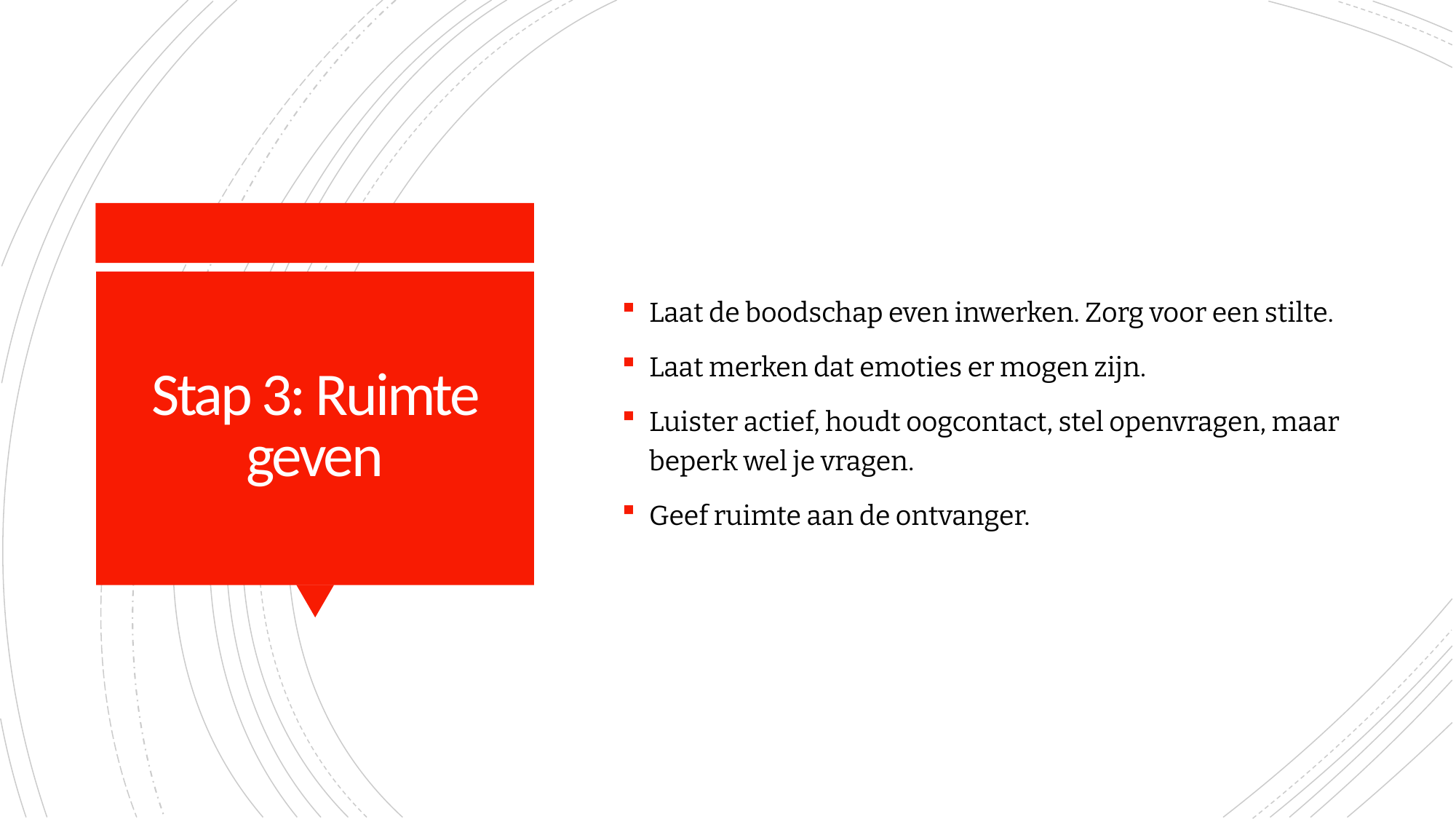

Laat de boodschap even inwerken. Zorg voor een stilte.
Laat merken dat emoties er mogen zijn.
Luister actief, houdt oogcontact, stel openvragen, maar beperk wel je vragen.
Geef ruimte aan de ontvanger.
# Stap 3: Ruimte geven